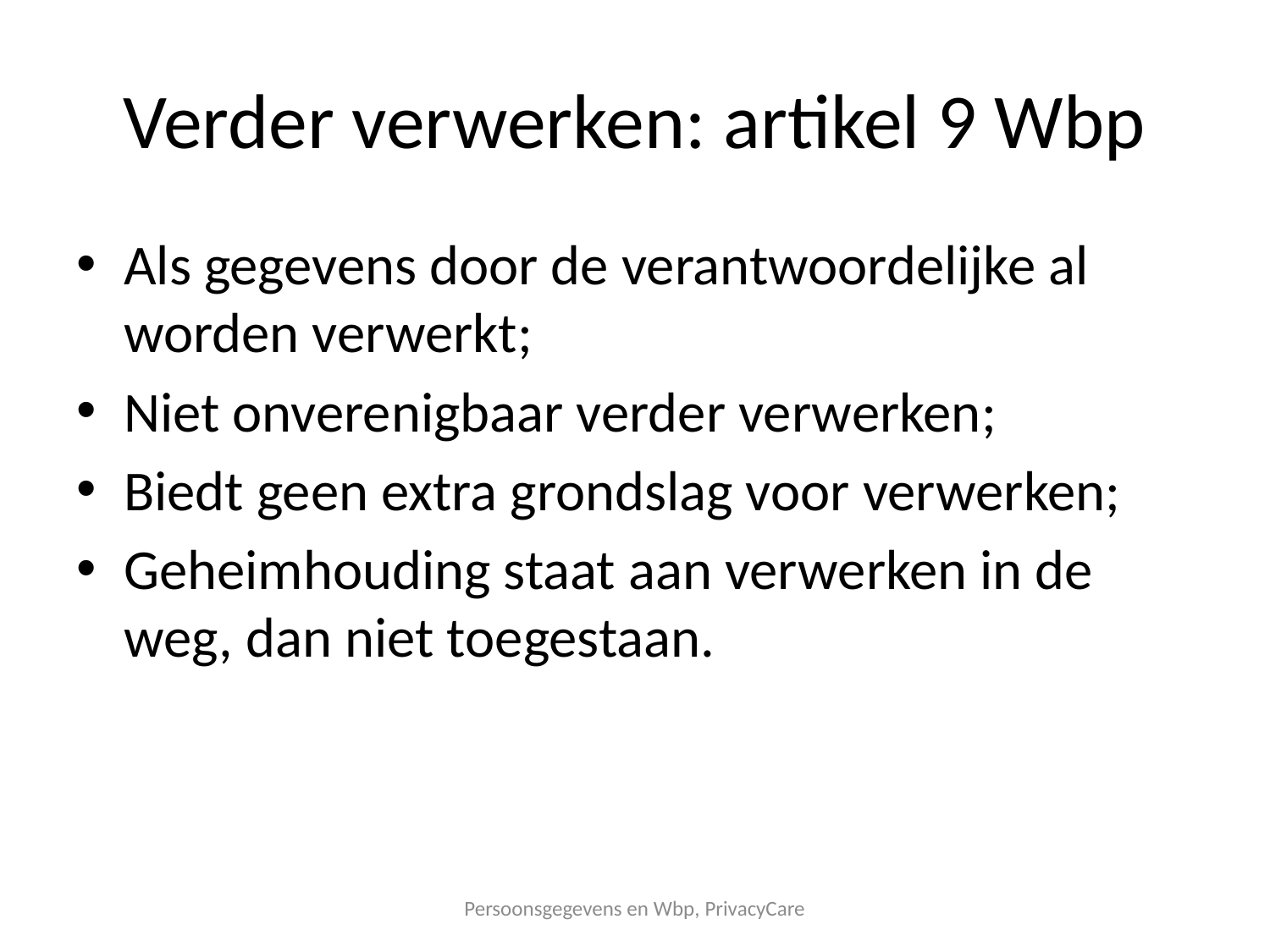

# Verder verwerken: artikel 9 Wbp
Als gegevens door de verantwoordelijke al worden verwerkt;
Niet onverenigbaar verder verwerken;
Biedt geen extra grondslag voor verwerken;
Geheimhouding staat aan verwerken in de weg, dan niet toegestaan.

Persoonsgegevens en Wbp, PrivacyCare